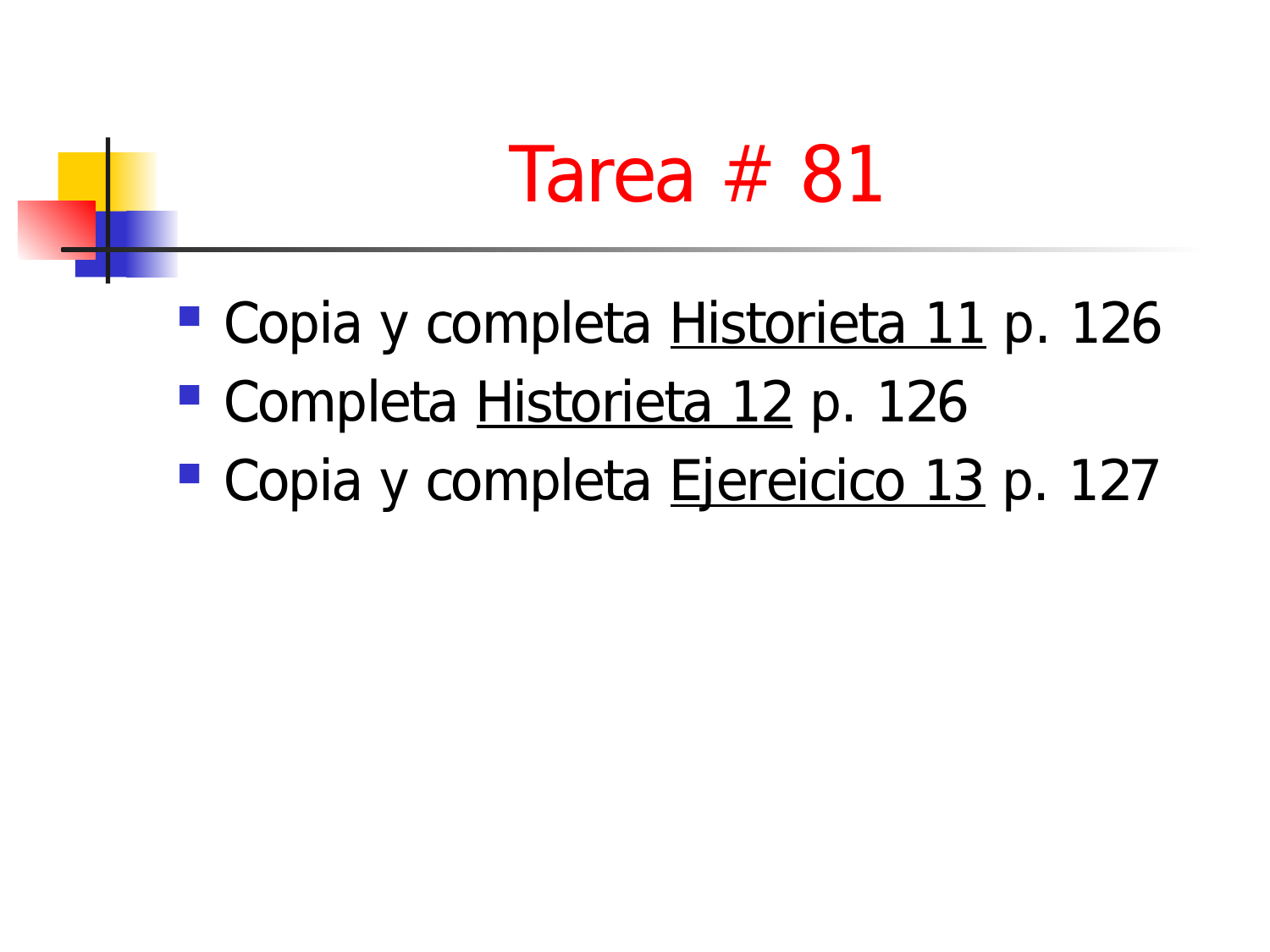

Tarea # 81
Copia y completa Historieta 11 p. 126
Completa Historieta 12 p. 126
Copia y completa Ejereicico 13 p. 127